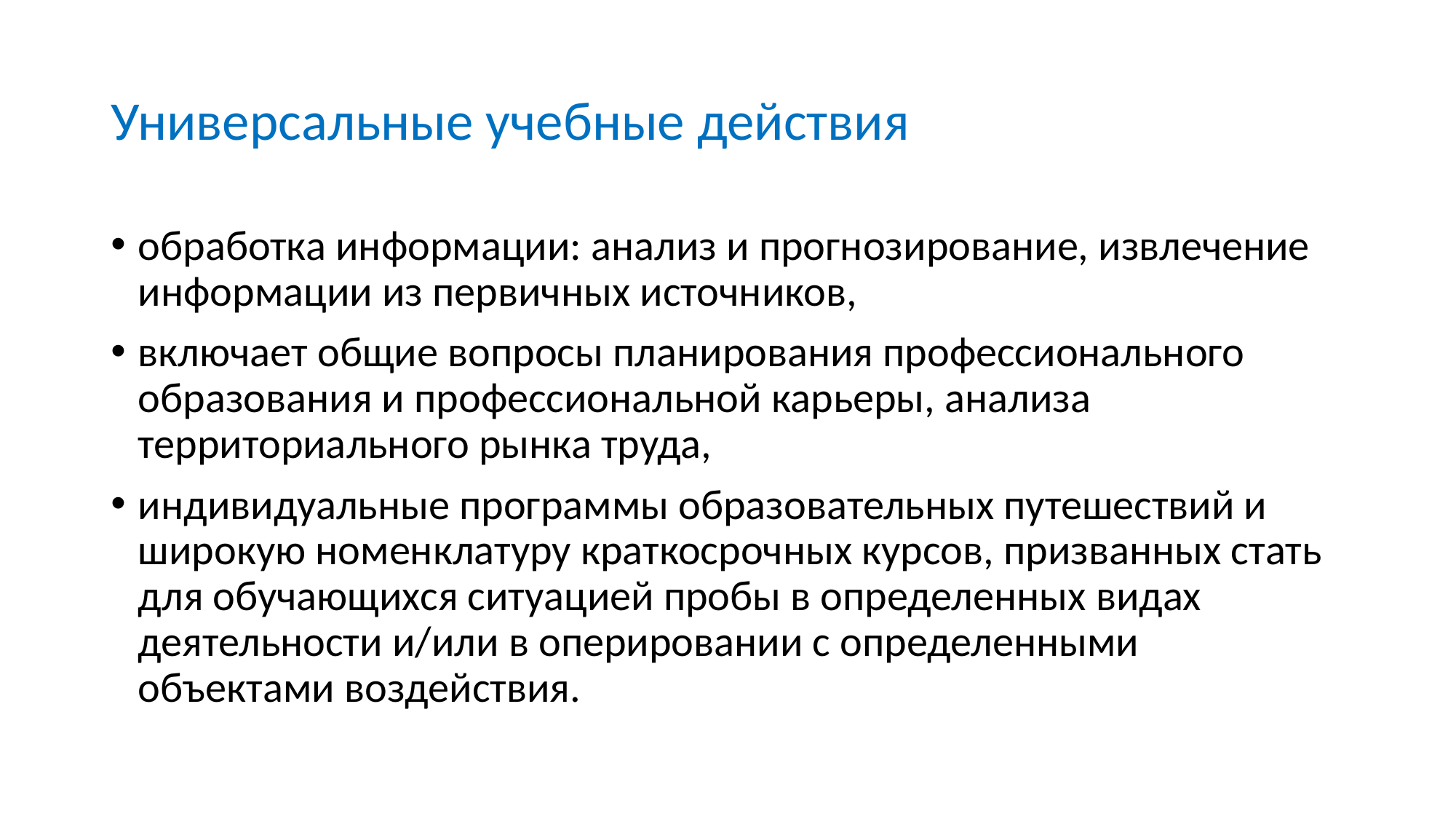

# Универсальные учебные действия
обработка информации: анализ и прогнозирование, извлечение информации из первичных источников,
включает общие вопросы планирования профессионального образования и профессиональной карьеры, анализа территориального рынка труда,
индивидуальные программы образовательных путешествий и широкую номенклатуру краткосрочных курсов, призванных стать для обучающихся ситуацией пробы в определенных видах деятельности и/или в оперировании с определенными объектами воздействия.